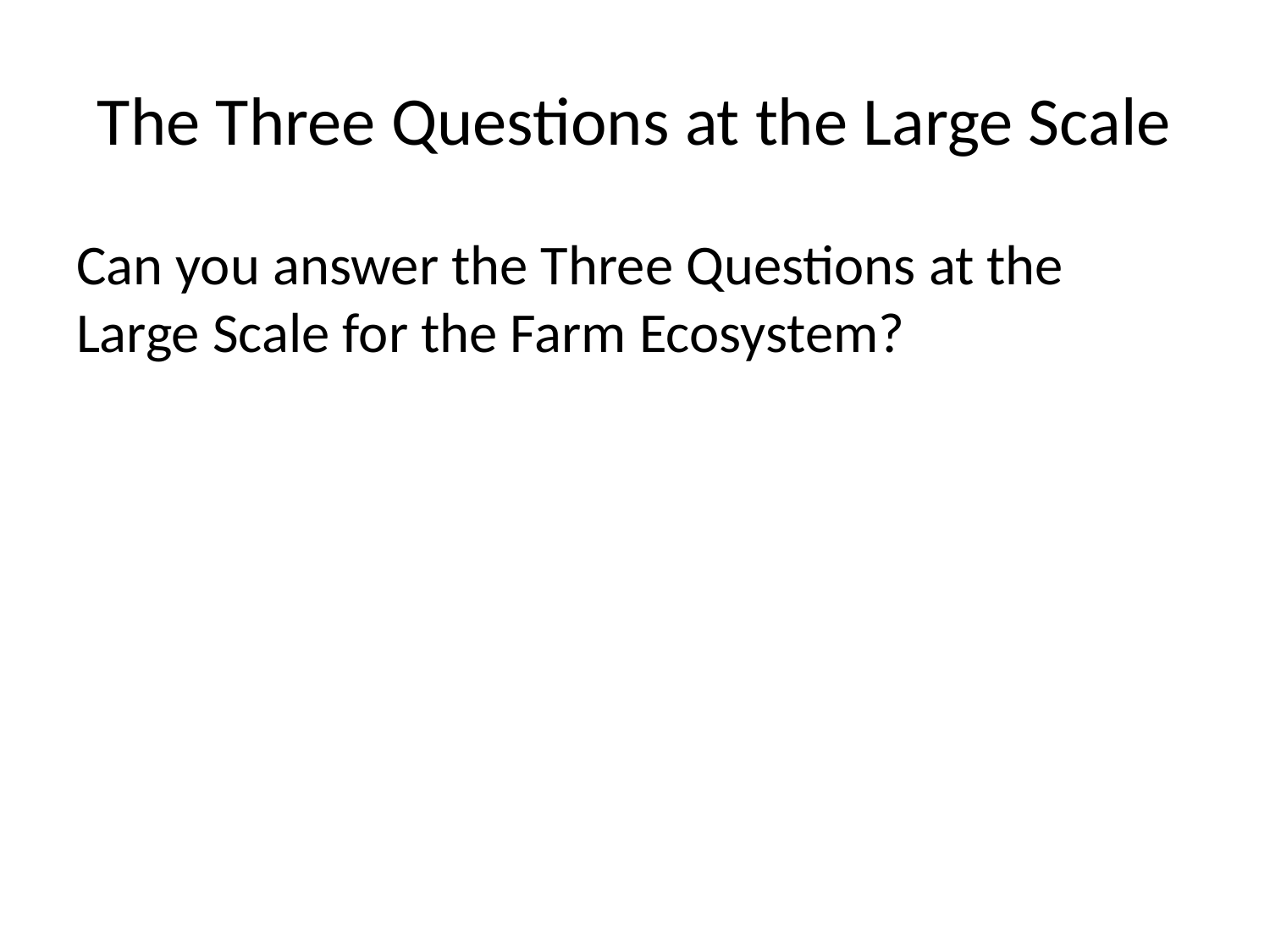

# The Three Questions at the Large Scale
Can you answer the Three Questions at the Large Scale for the Farm Ecosystem?